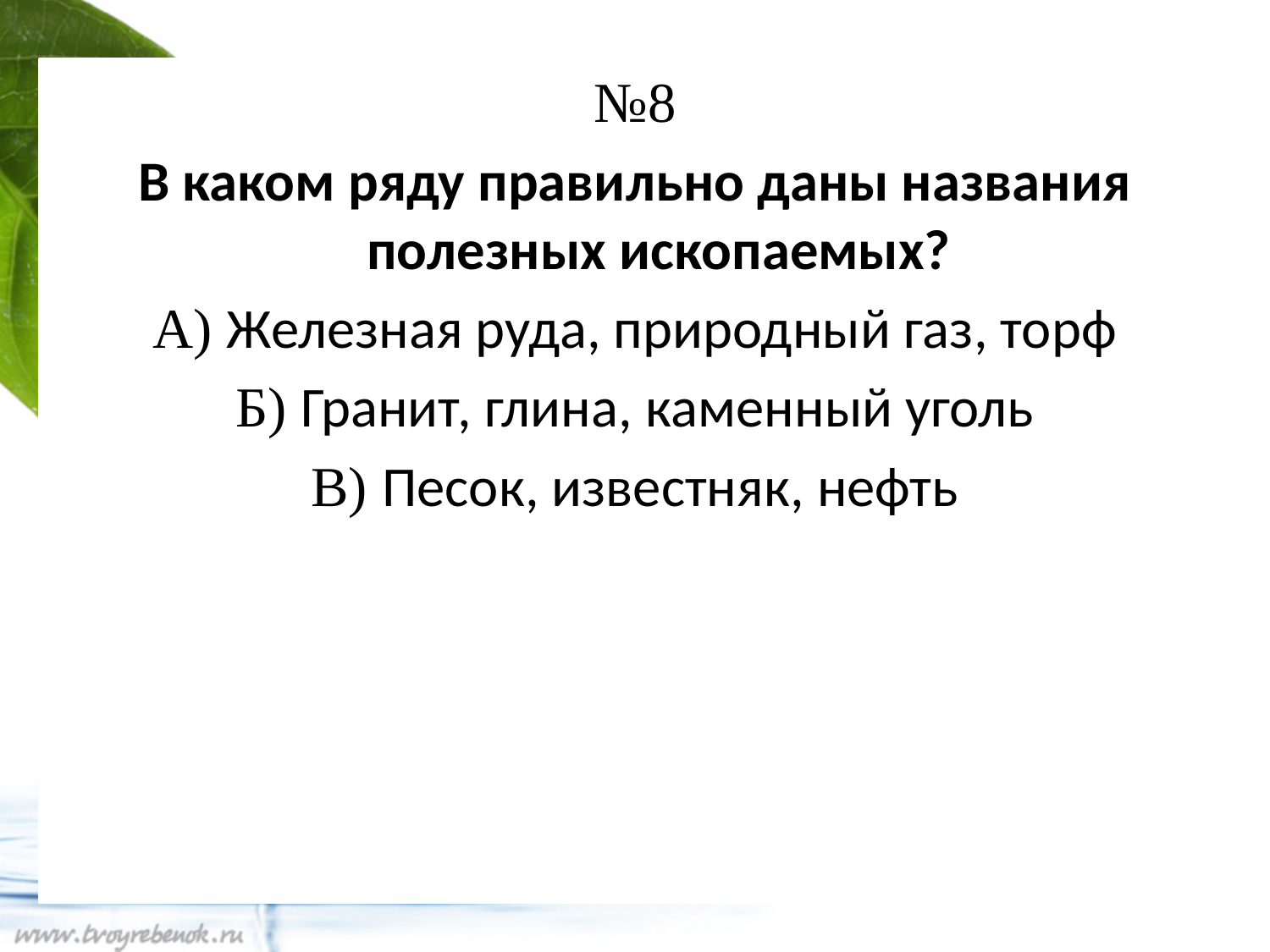

#
№8
В каком ряду правильно даны названия полезных ископаемых?
А) Железная руда, природный газ, торф
Б) Гранит, глина, каменный уголь
В) Песок, известняк, нефть